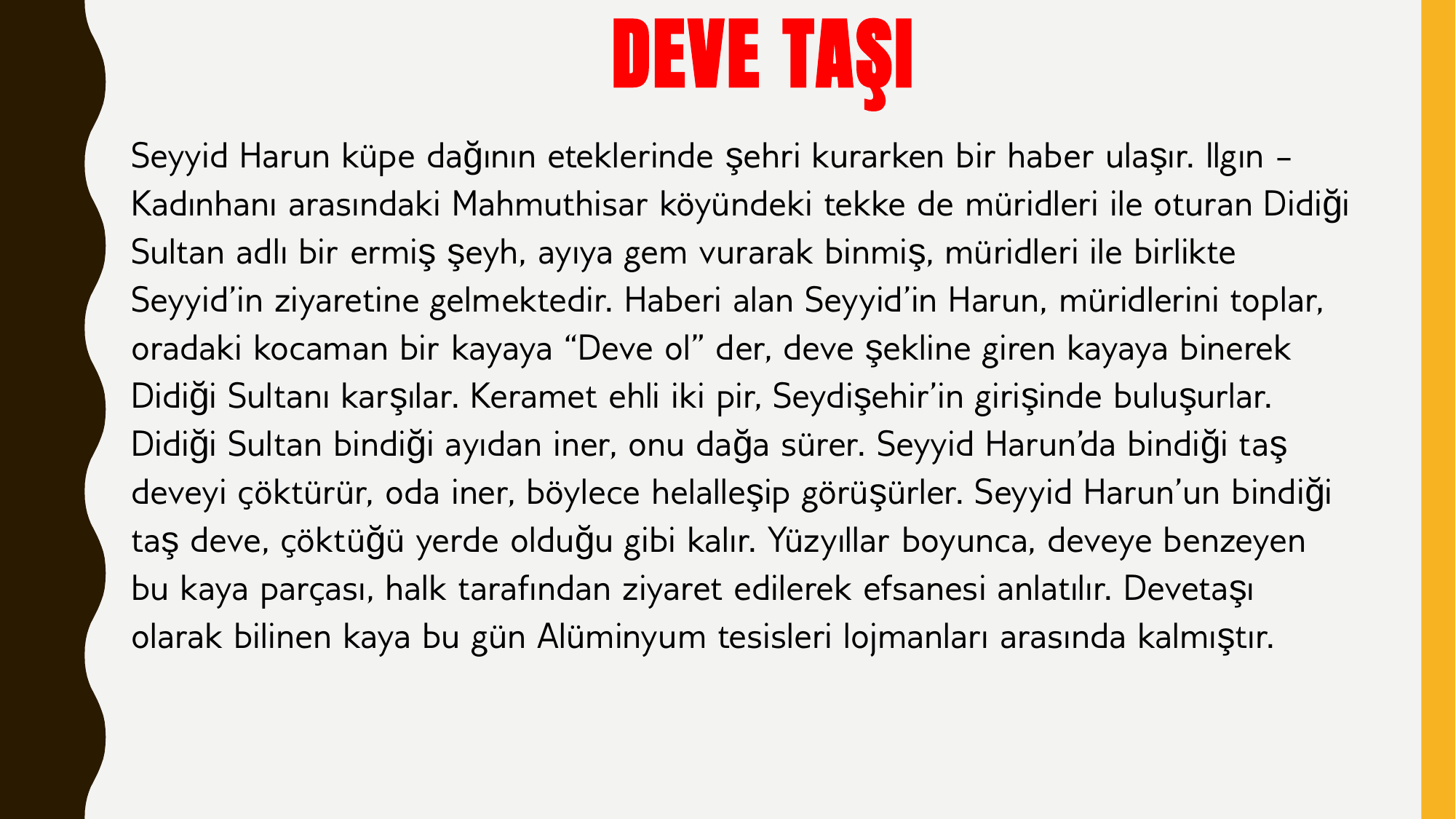

# Deve Taşı
Seyyid Harun küpe dağının eteklerinde şehri kurarken bir haber ulaşır. Ilgın – Kadınhanı arasındaki Mahmuthisar köyündeki tekke de müridleri ile oturan Didiği Sultan adlı bir ermiş şeyh, ayıya gem vurarak binmiş, müridleri ile birlikte Seyyid’in ziyaretine gelmektedir. Haberi alan Seyyid’in Harun, müridlerini toplar, oradaki kocaman bir kayaya “Deve ol” der, deve şekline giren kayaya binerek Didiği Sultanı karşılar. Keramet ehli iki pir, Seydişehir’in girişinde buluşurlar. Didiği Sultan bindiği ayıdan iner, onu dağa sürer. Seyyid Harun’da bindiği taş deveyi çöktürür, oda iner, böylece helalleşip görüşürler. Seyyid Harun’un bindiği taş deve, çöktüğü yerde olduğu gibi kalır. Yüzyıllar boyunca, deveye benzeyen bu kaya parçası, halk tarafından ziyaret edilerek efsanesi anlatılır. Devetaşı olarak bilinen kaya bu gün Alüminyum tesisleri lojmanları arasında kalmıştır.